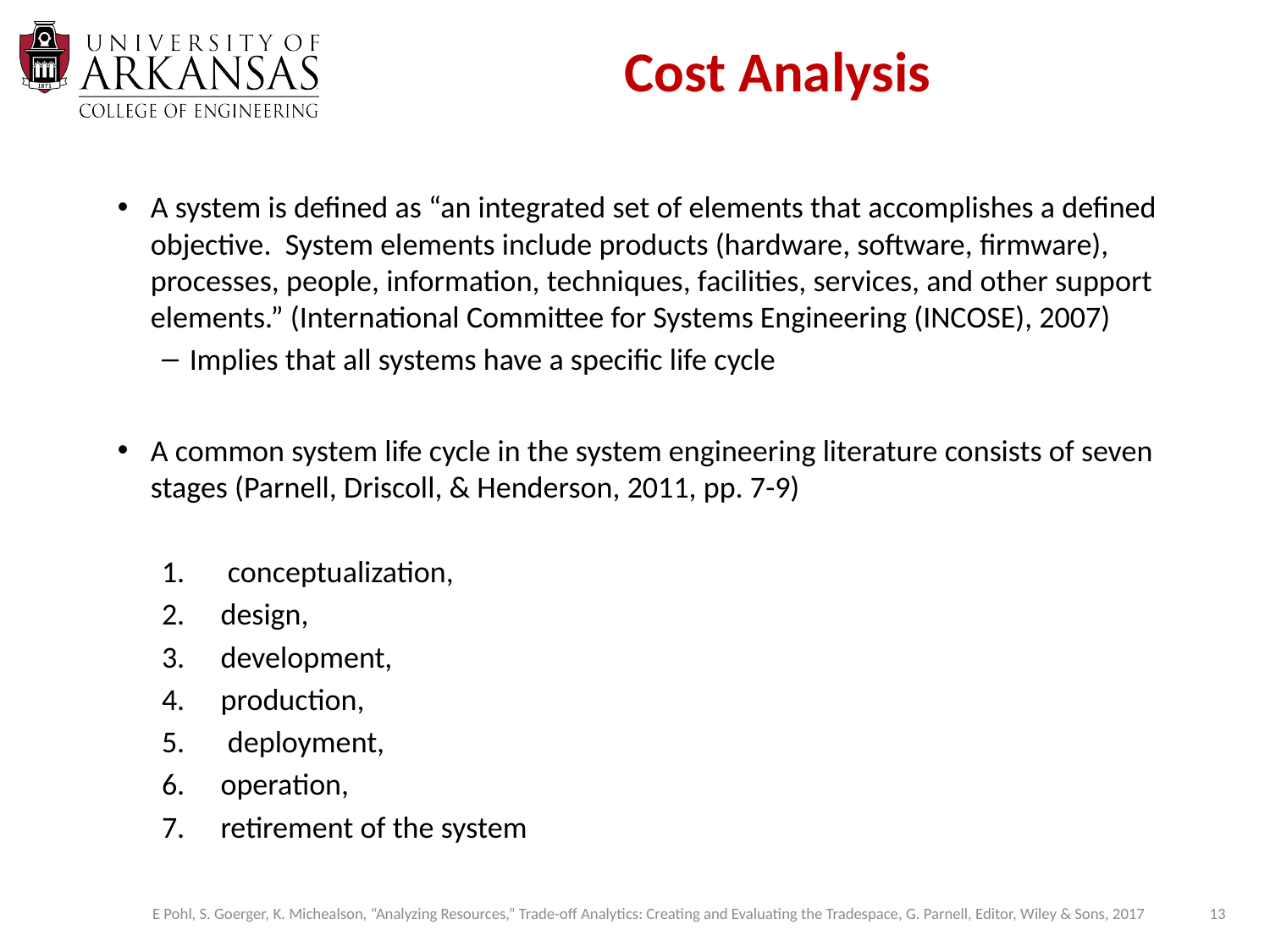

# Cost Analysis
A system is defined as “an integrated set of elements that accomplishes a defined objective.  System elements include products (hardware, software, firmware), processes, people, information, techniques, facilities, services, and other support elements.” (International Committee for Systems Engineering (INCOSE), 2007)
Implies that all systems have a specific life cycle

A common system life cycle in the system engineering literature consists of seven stages (Parnell, Driscoll, & Henderson, 2011, pp. 7-9)

 conceptualization,
design,
development,
production,
 deployment,
operation,
retirement of the system
13
E Pohl, S. Goerger, K. Michealson, “Analyzing Resources,” Trade-off Analytics: Creating and Evaluating the Tradespace, G. Parnell, Editor, Wiley & Sons, 2017